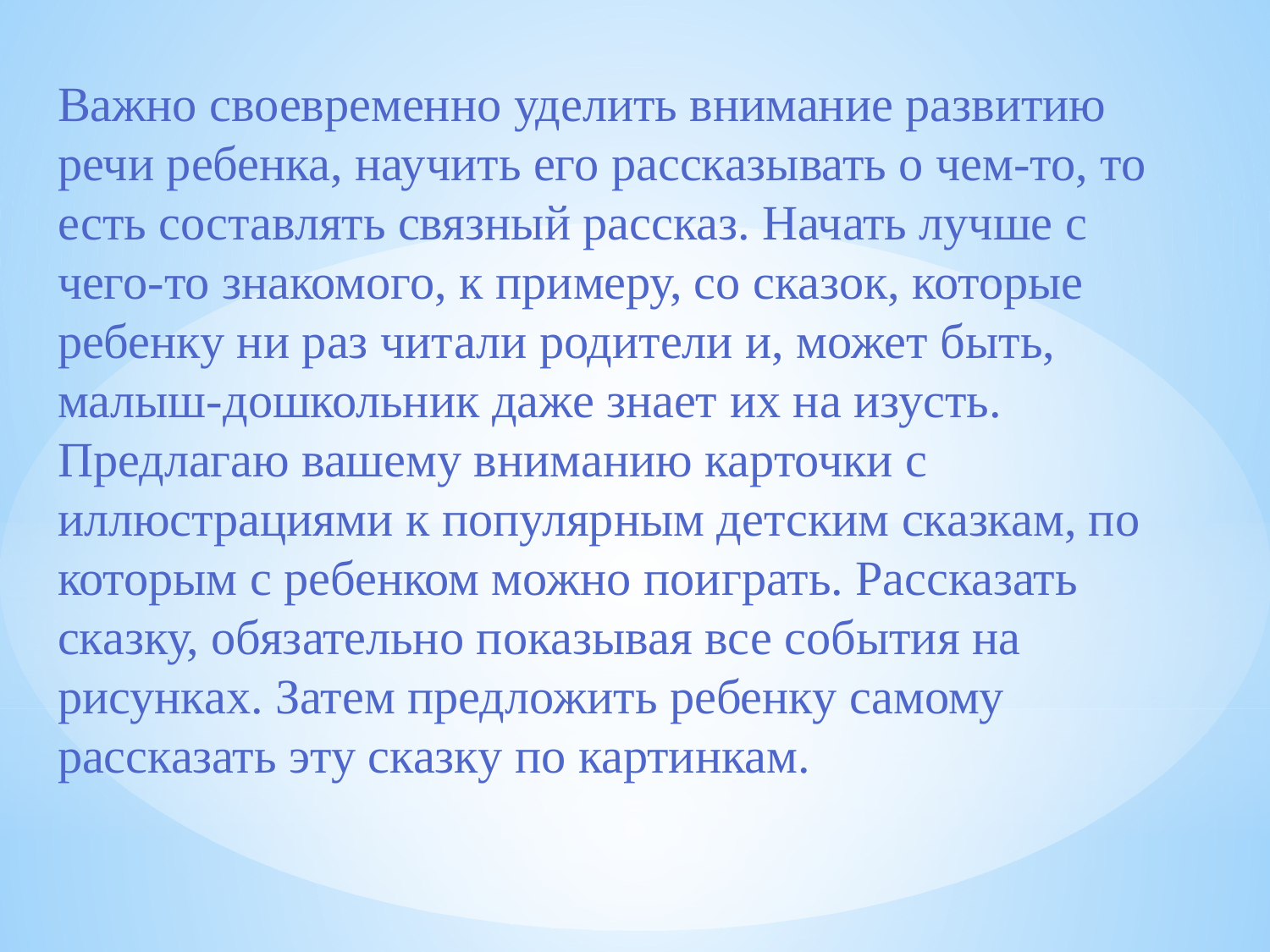

# Важно своевременно уделить внимание развитию речи ребенка, научить его рассказывать о чем-то, то есть составлять связный рассказ. Начать лучше с чего-то знакомого, к примеру, со сказок, которые ребенку ни раз читали родители и, может быть, малыш-дошкольник даже знает их на изусть. Предлагаю вашему вниманию карточки с иллюстрациями к популярным детским сказкам, по которым с ребенком можно поиграть. Рассказать сказку, обязательно показывая все события на рисунках. Затем предложить ребенку самому рассказать эту сказку по картинкам.